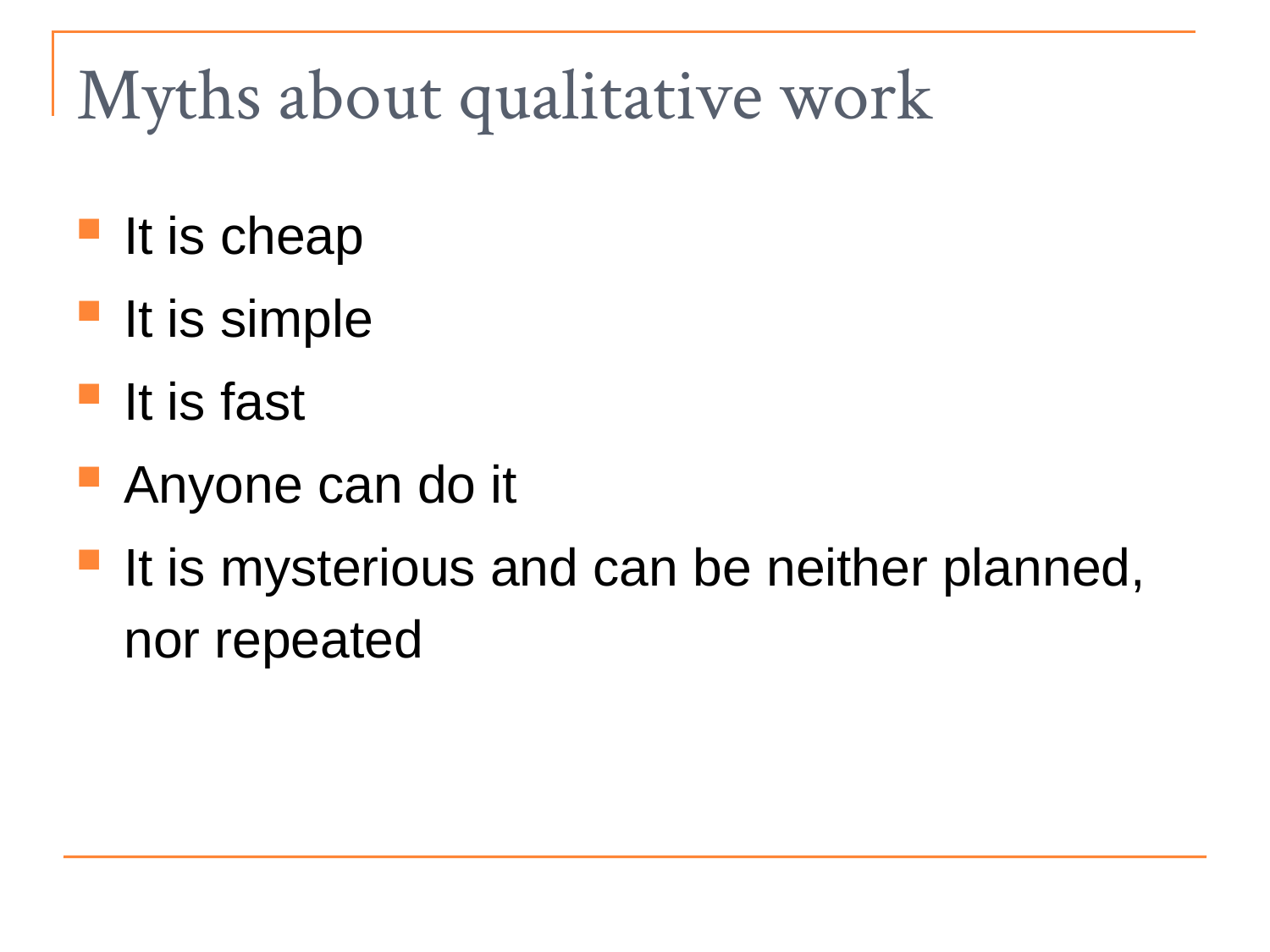

# Myths about qualitative work
It is cheap
It is simple
It is fast
Anyone can do it
It is mysterious and can be neither planned, nor repeated